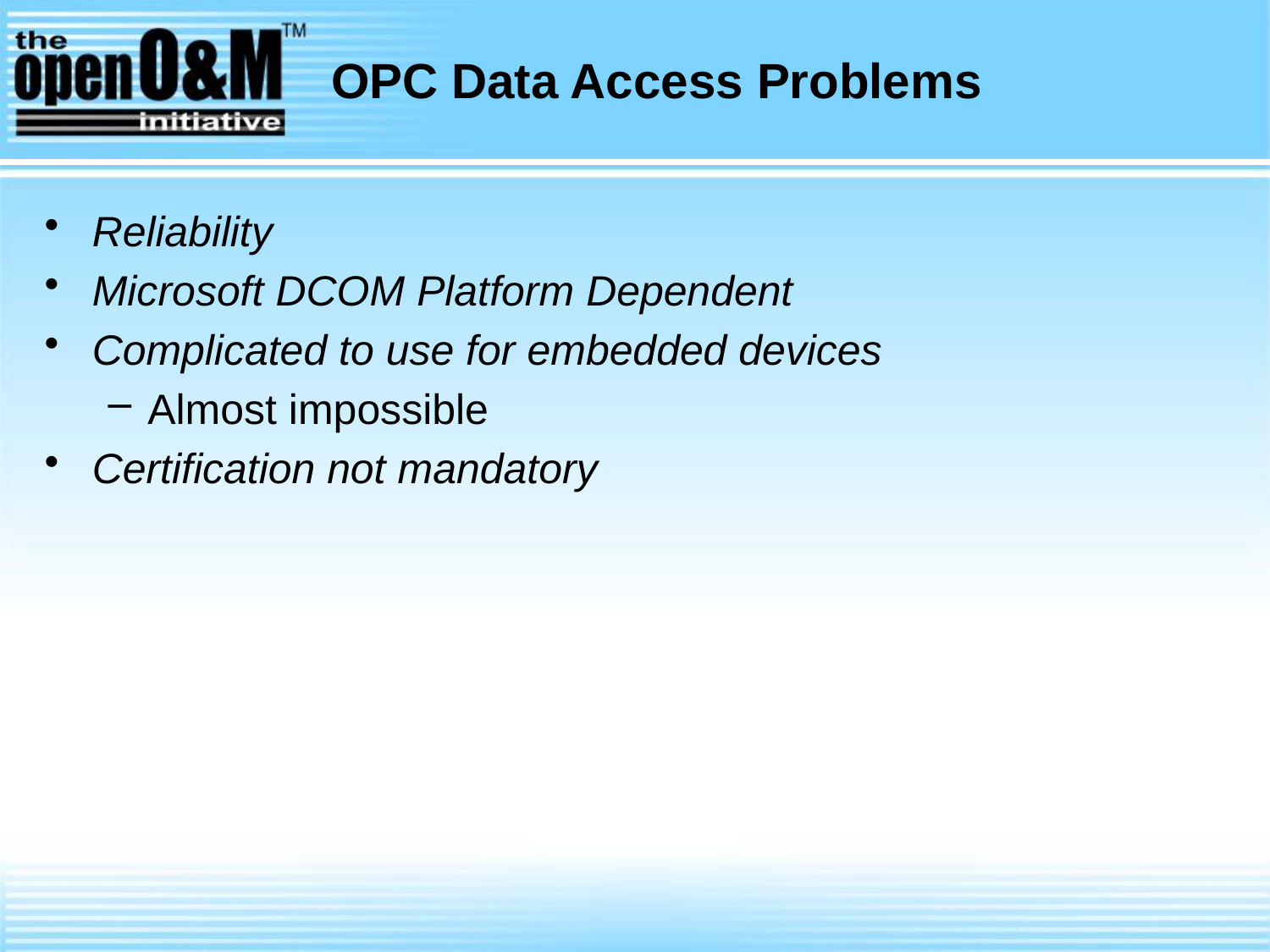

# OPC Data Access Problems
Reliability
Microsoft DCOM Platform Dependent
Complicated to use for embedded devices
Almost impossible
Certification not mandatory